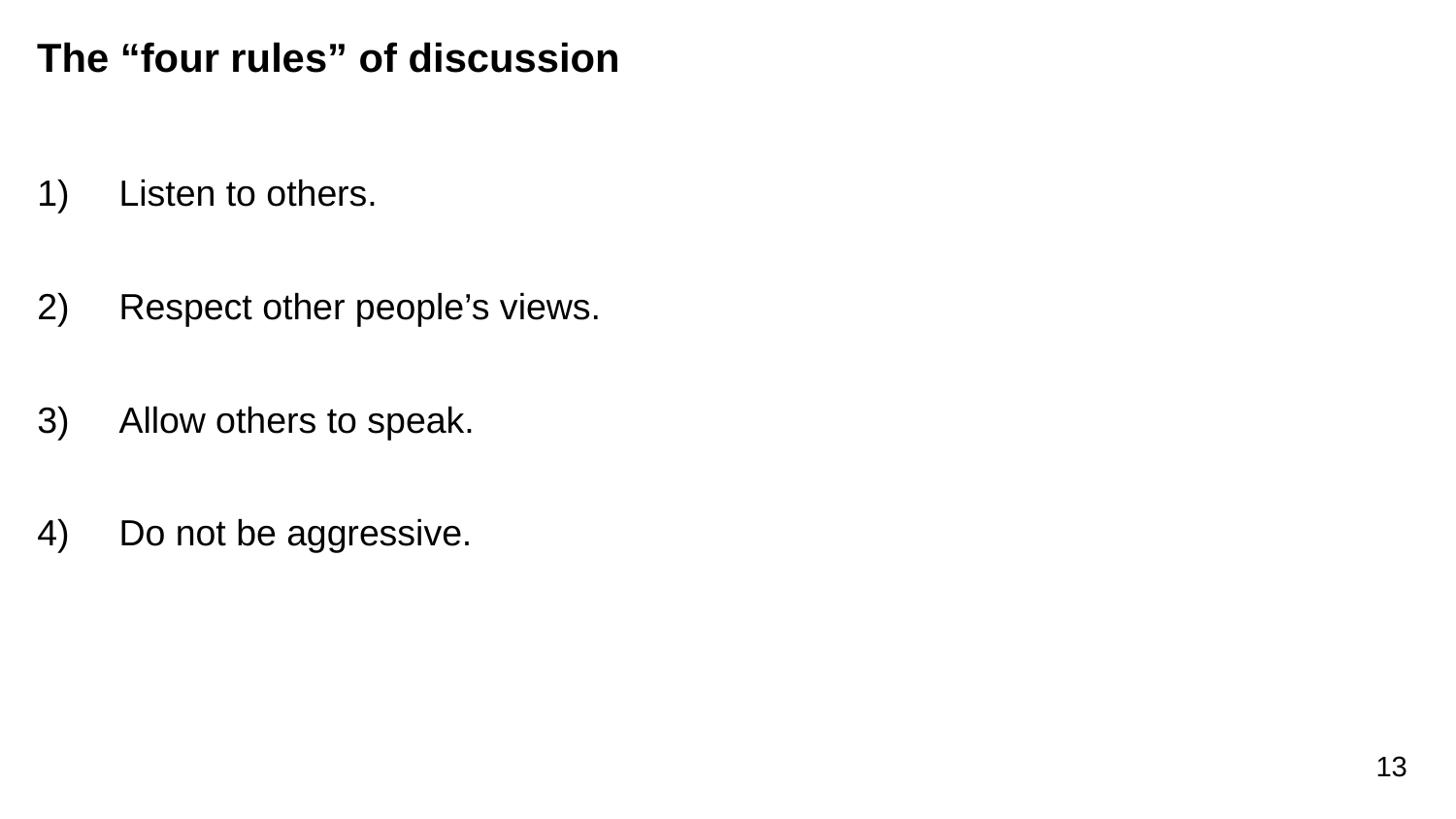

# The “four rules” of discussion
Listen to others.

Respect other people’s views.

Allow others to speak.

Do not be aggressive.

13